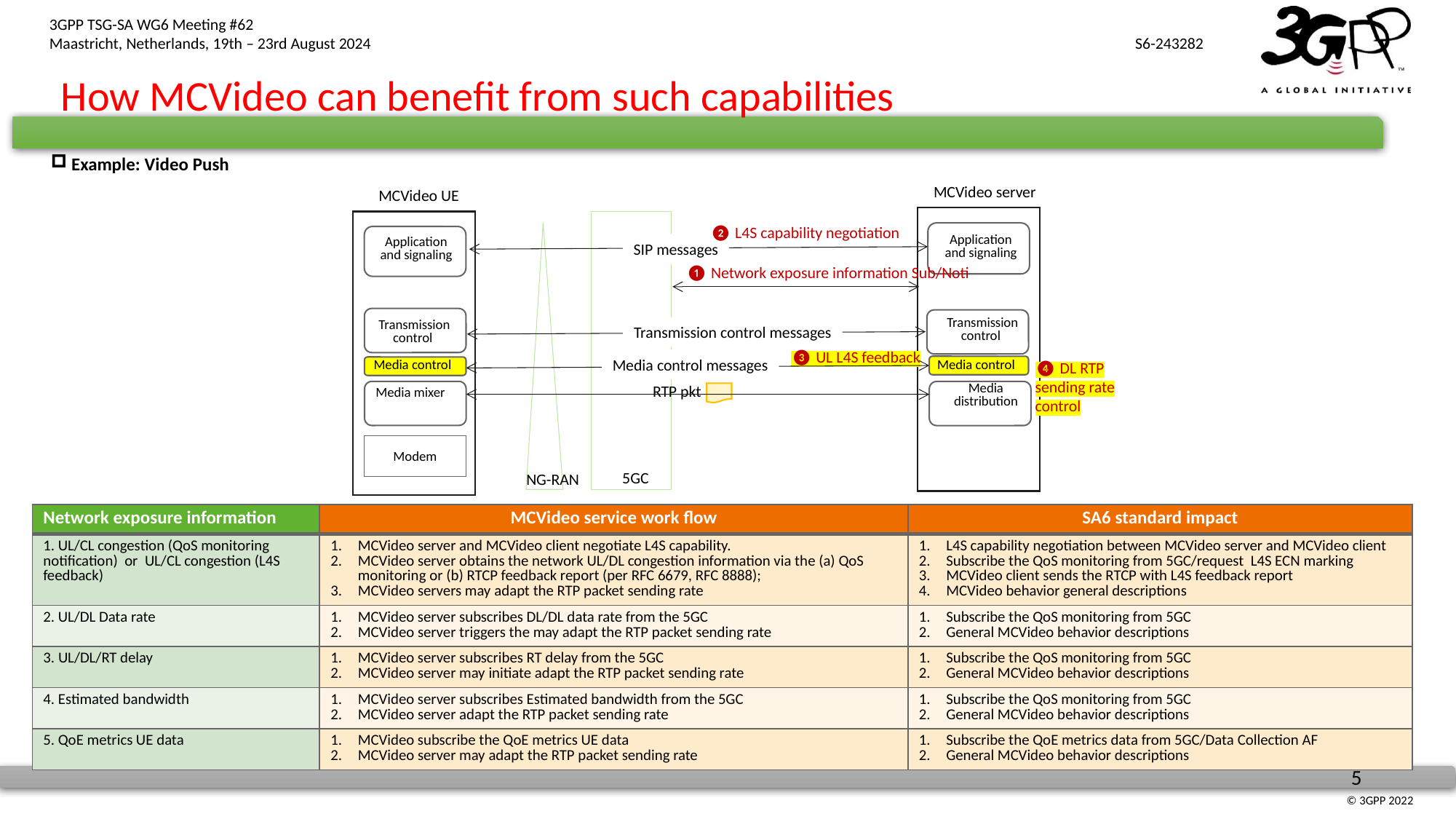

How MCVideo can benefit from such capabilities
Example: Video Push
MCVideo server
MCVideo UE

❷ L4S capability negotiation

Application and signaling
Application and signaling
SIP messages
❶ Network exposure information Sub/Noti

Transmission control
Transmission control
Transmission control messages
❸ UL L4S feedback
Media control messages
❹ DL RTP sending rate control
Media control
Media control

RTP pkt
Media distribution
Media mixer

Modem
5GC
NG-RAN
| Network exposure information | MCVideo service work flow | SA6 standard impact |
| --- | --- | --- |
| 1. UL/CL congestion (QoS monitoring notification) or UL/CL congestion (L4S feedback) | MCVideo server and MCVideo client negotiate L4S capability. MCVideo server obtains the network UL/DL congestion information via the (a) QoS monitoring or (b) RTCP feedback report (per RFC 6679, RFC 8888); MCVideo servers may adapt the RTP packet sending rate | L4S capability negotiation between MCVideo server and MCVideo client Subscribe the QoS monitoring from 5GC/request L4S ECN marking MCVideo client sends the RTCP with L4S feedback report MCVideo behavior general descriptions |
| 2. UL/DL Data rate | MCVideo server subscribes DL/DL data rate from the 5GC MCVideo server triggers the may adapt the RTP packet sending rate | Subscribe the QoS monitoring from 5GC General MCVideo behavior descriptions |
| 3. UL/DL/RT delay | MCVideo server subscribes RT delay from the 5GC MCVideo server may initiate adapt the RTP packet sending rate | Subscribe the QoS monitoring from 5GC General MCVideo behavior descriptions |
| 4. Estimated bandwidth | MCVideo server subscribes Estimated bandwidth from the 5GC MCVideo server adapt the RTP packet sending rate | Subscribe the QoS monitoring from 5GC General MCVideo behavior descriptions |
| 5. QoE metrics UE data | MCVideo subscribe the QoE metrics UE data MCVideo server may adapt the RTP packet sending rate | Subscribe the QoE metrics data from 5GC/Data Collection AF General MCVideo behavior descriptions |